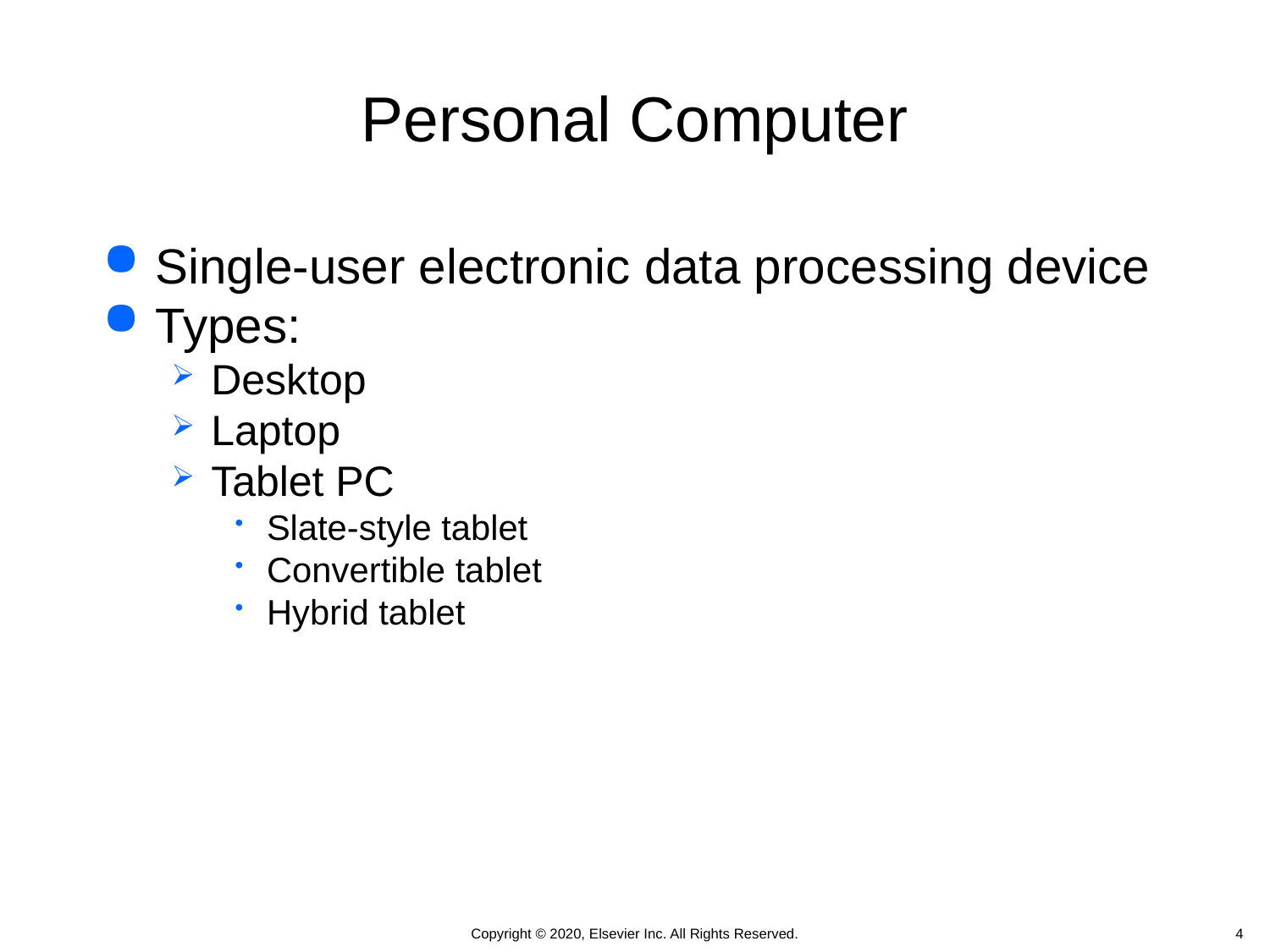

# Personal Computer
Single-user electronic data processing device
Types:
Desktop
Laptop
Tablet PC
Slate-style tablet
Convertible tablet
Hybrid tablet
4